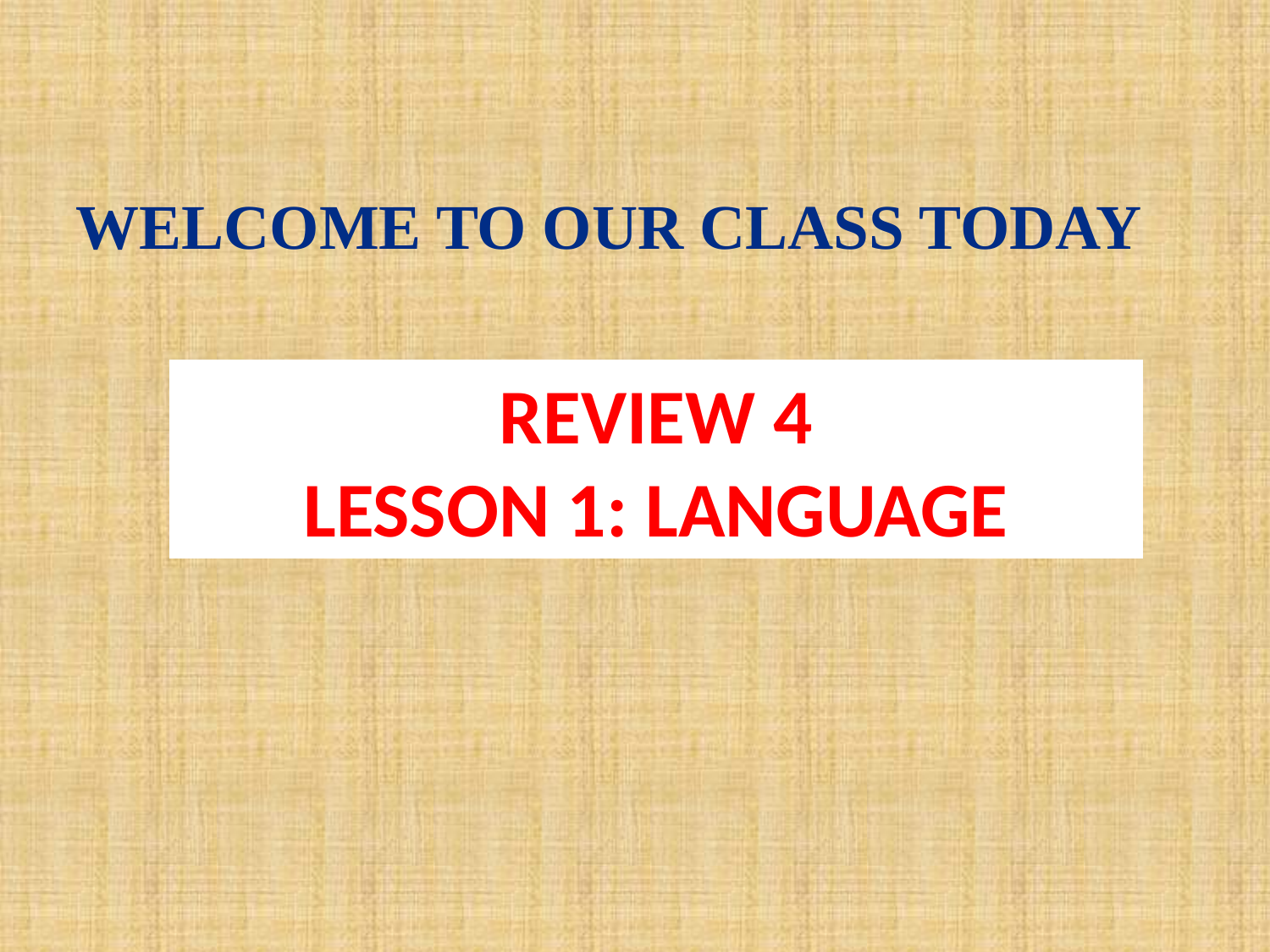

WELCOME TO OUR CLASS TODAY
REVIEW 4
LESSON 1: LANGUAGE